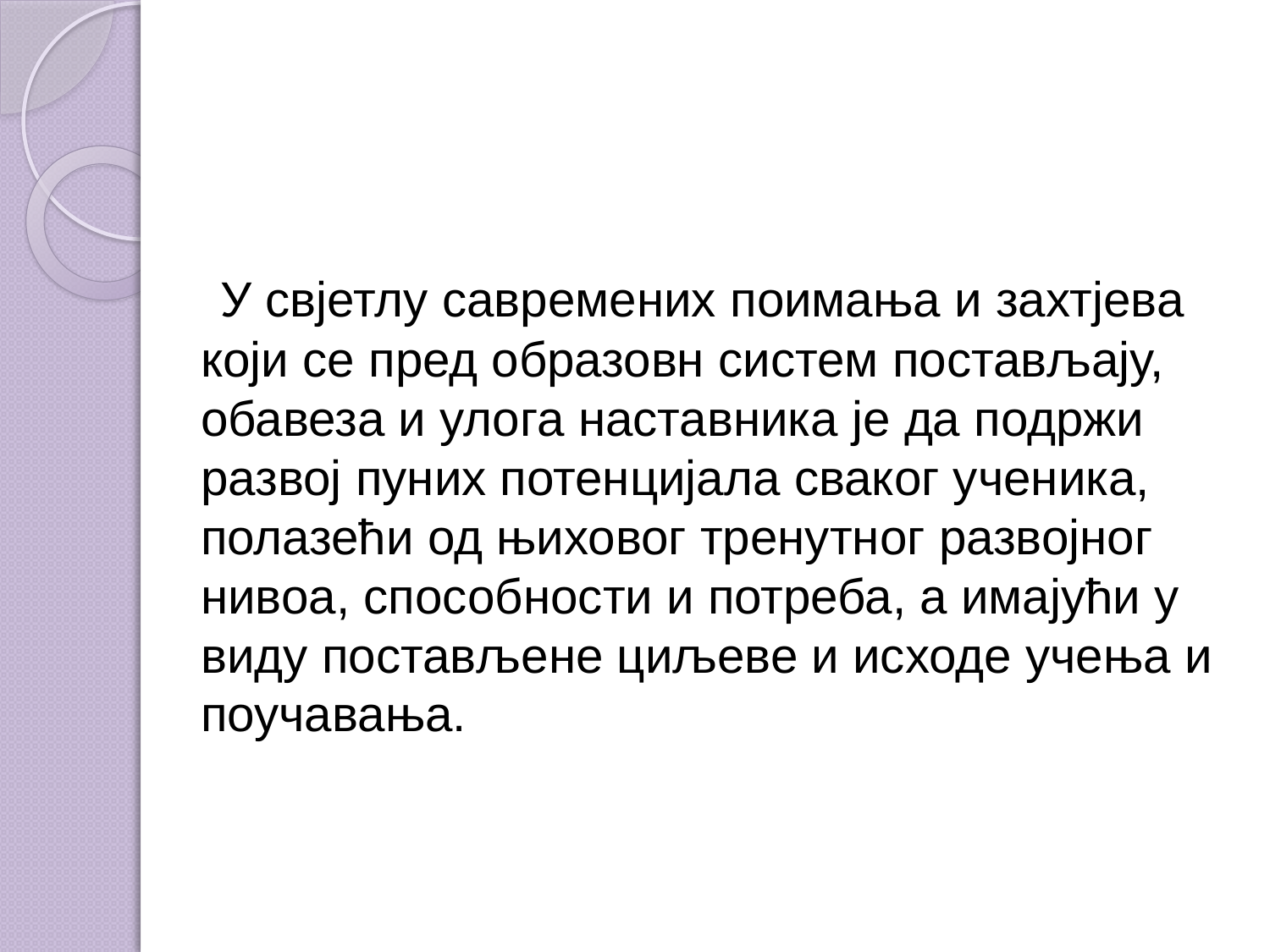

У свјетлу савремених поимања и захтјева који се пред образовн систем постављају, обавеза и улога наставника је да подржи развој пуних потенцијала сваког ученика, полазећи од њиховог тренутног развојног нивоа, способности и потреба, а имајући у виду постављене циљеве и исходе учења и поучавања.